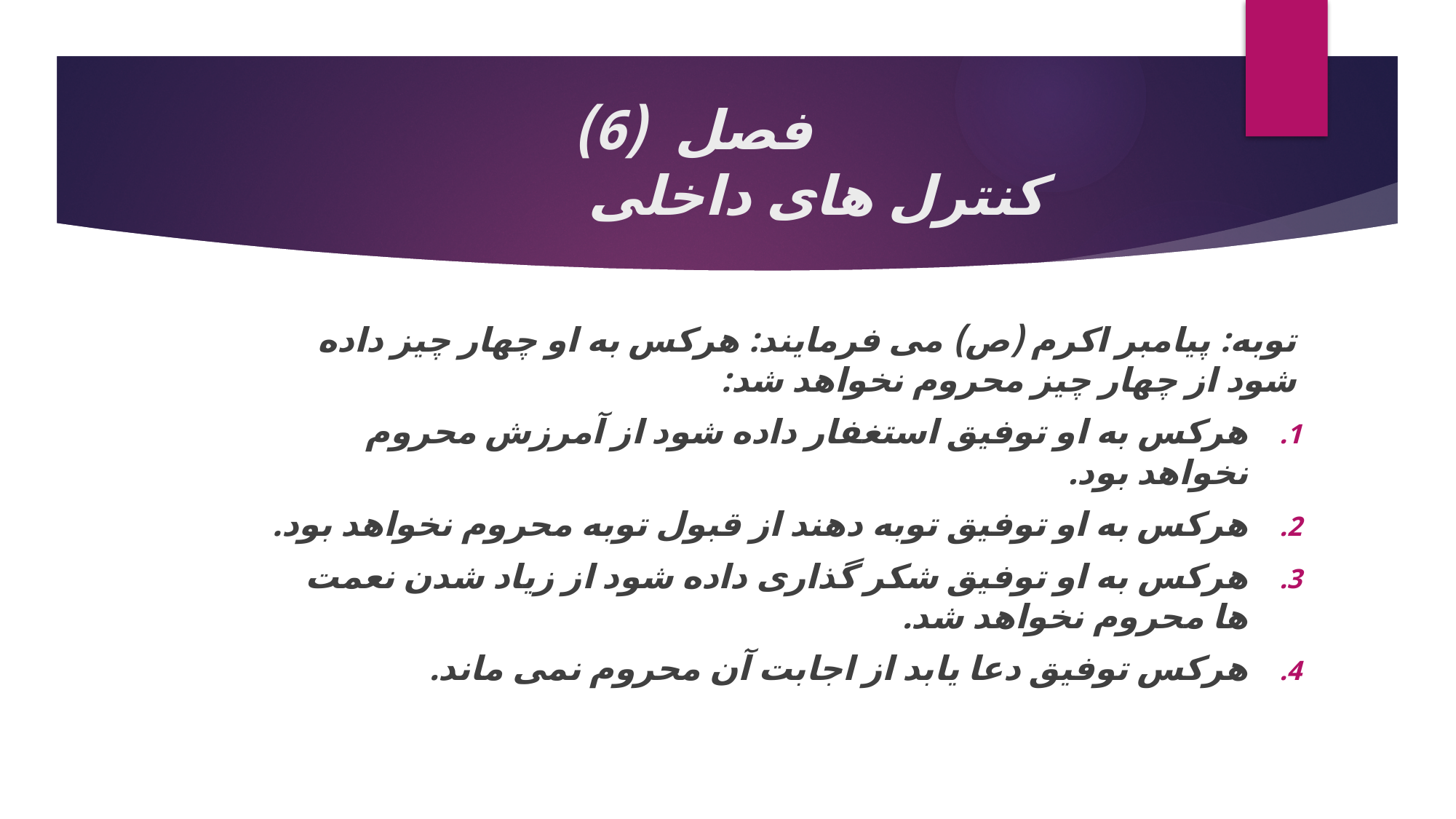

# فصل  (6) کنترل های داخلی
توبه: پیامبر اکرم (ص) می فرمایند: هرکس به او چهار چیز داده شود از چهار چیز محروم نخواهد شد:
هرکس به او توفیق استغفار داده شود از آمرزش محروم نخواهد بود.
هرکس به او توفیق توبه دهند از قبول توبه محروم نخواهد بود.
هرکس به او توفیق شکر گذاری داده شود از زیاد شدن نعمت ها محروم نخواهد شد.
هرکس توفیق دعا یابد از اجابت آن محروم نمی ماند.